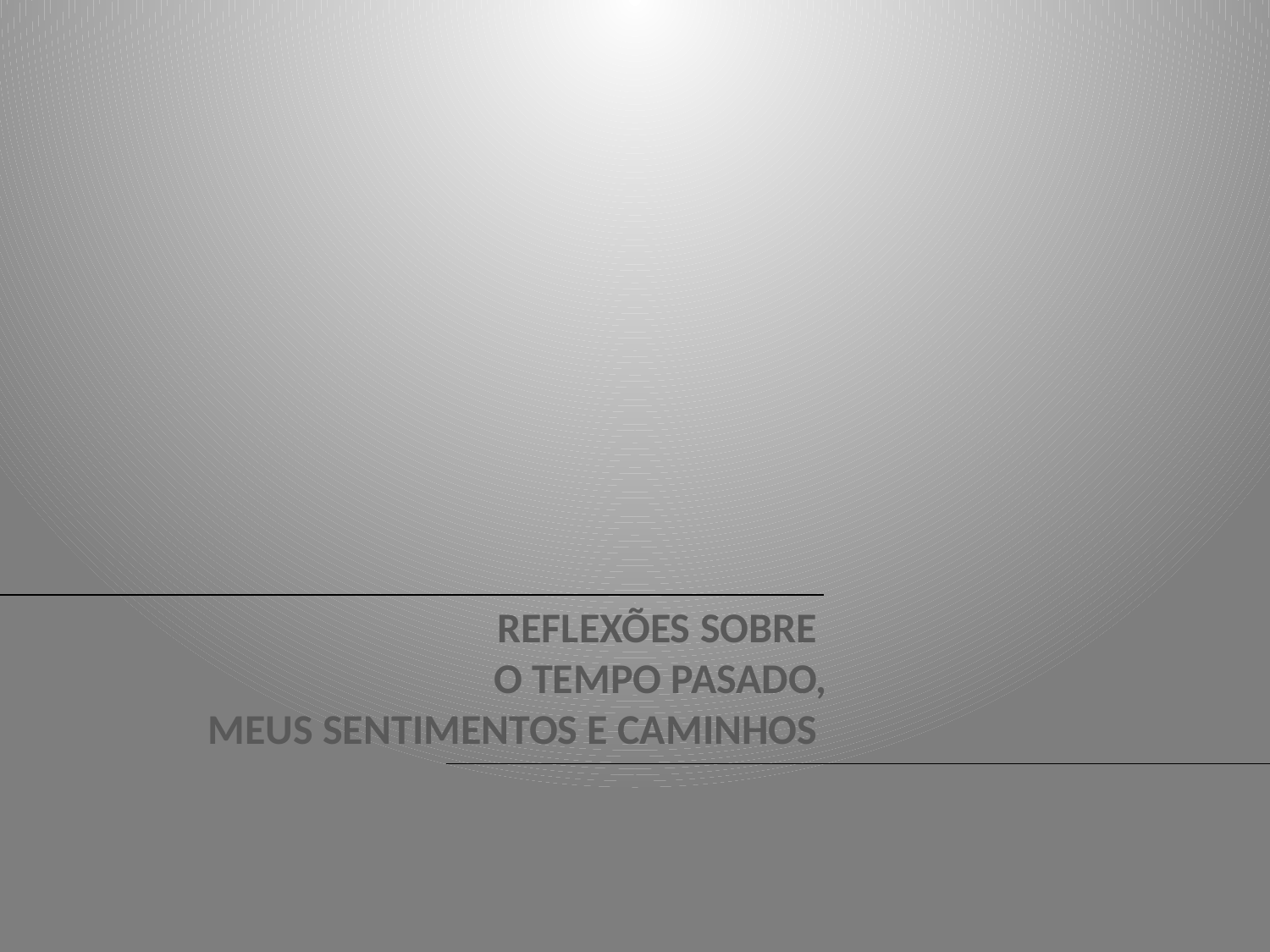

# REFLEXÕES SOBRE O TEMPO PASADO, MEUS SENTIMENTOS E CAMINHOS